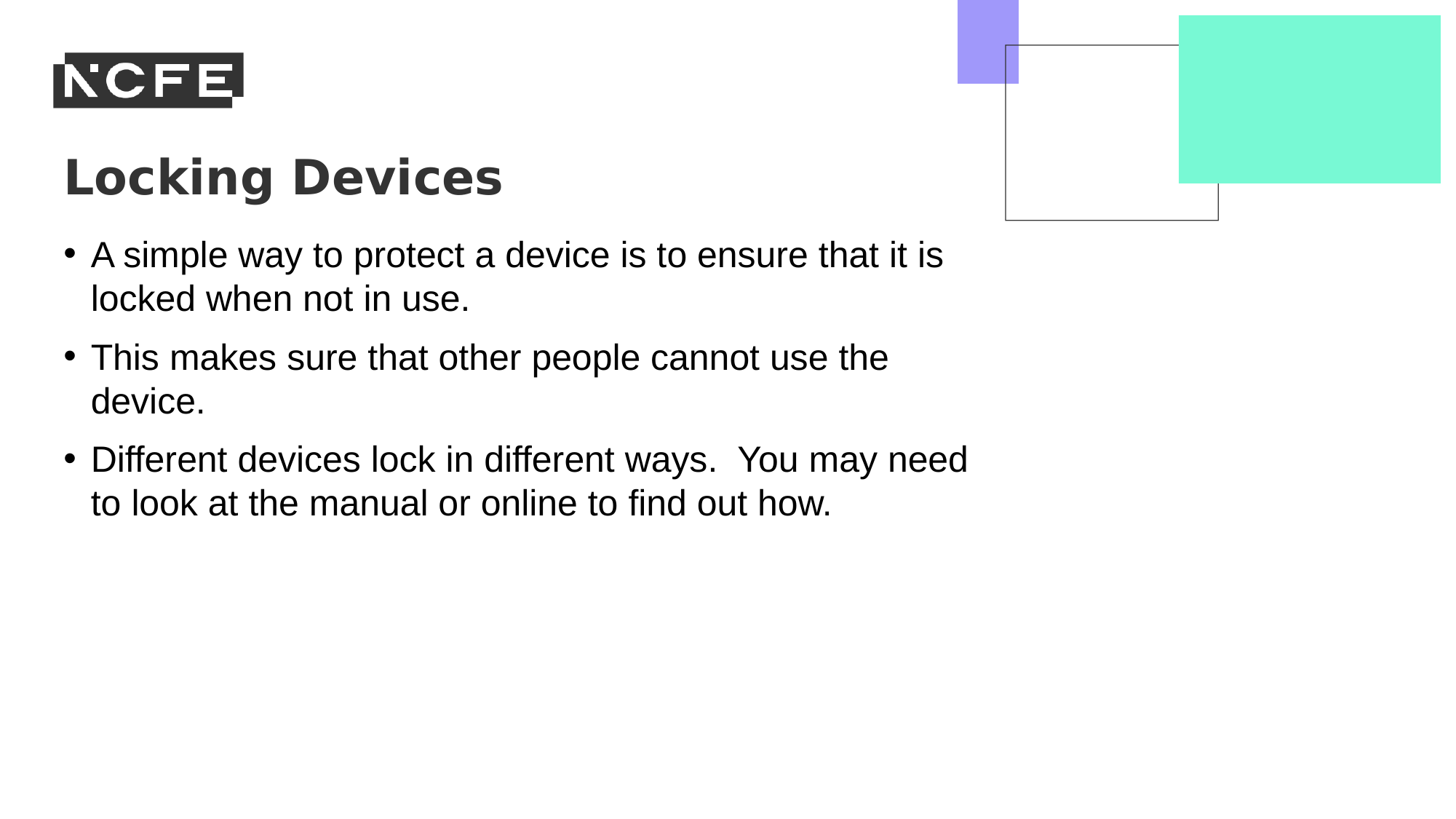

Locking Devices
A simple way to protect a device is to ensure that it is locked when not in use.
This makes sure that other people cannot use the device.
Different devices lock in different ways.  You may need to look at the manual or online to find out how.